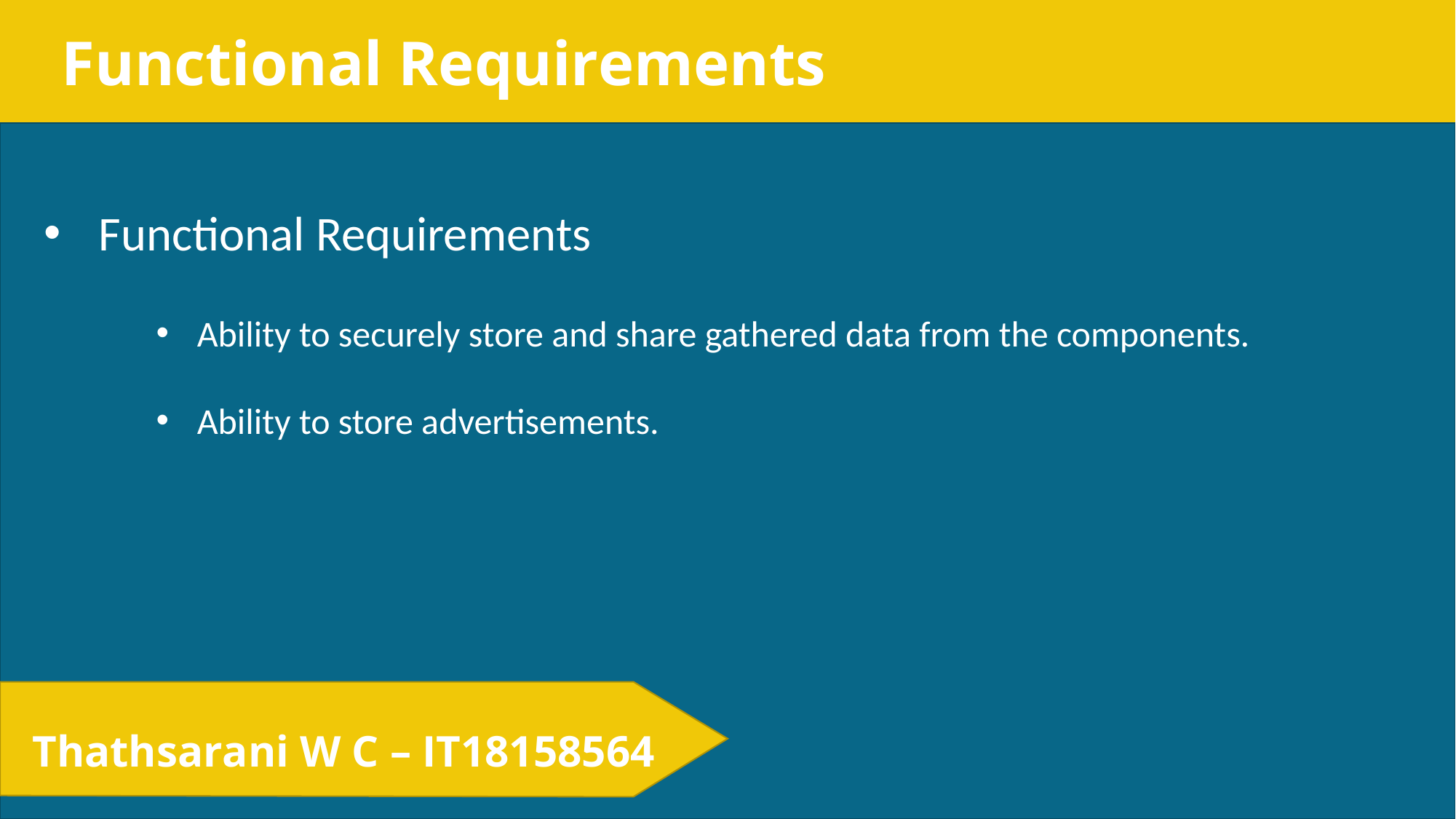

Functional Requirements

Functional Requirements
Ability to securely store and share gathered data from the components.

Ability to store advertisements.

Thathsarani W C – IT18158564